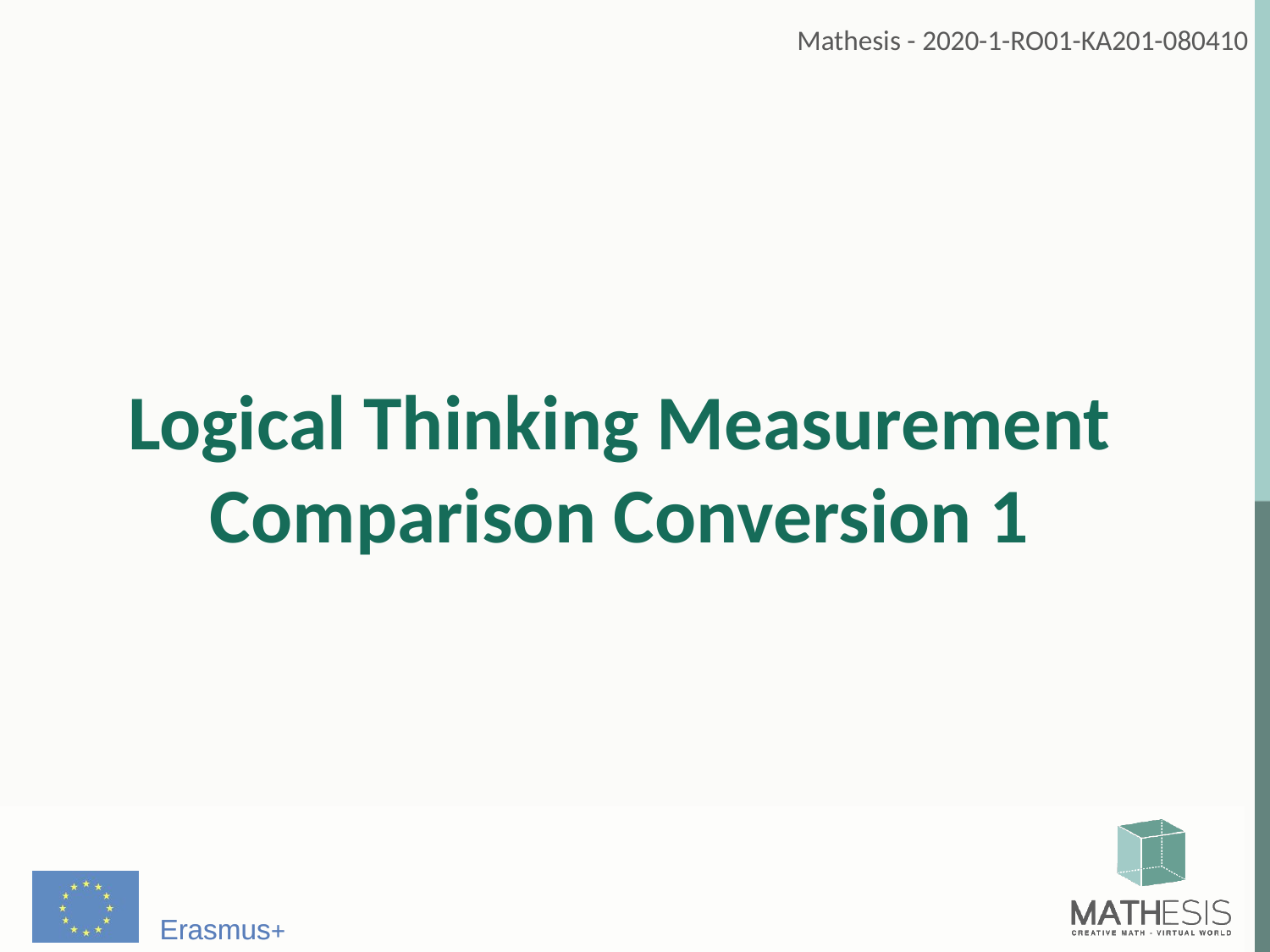

# Logical Thinking Measurement Comparison Conversion 1